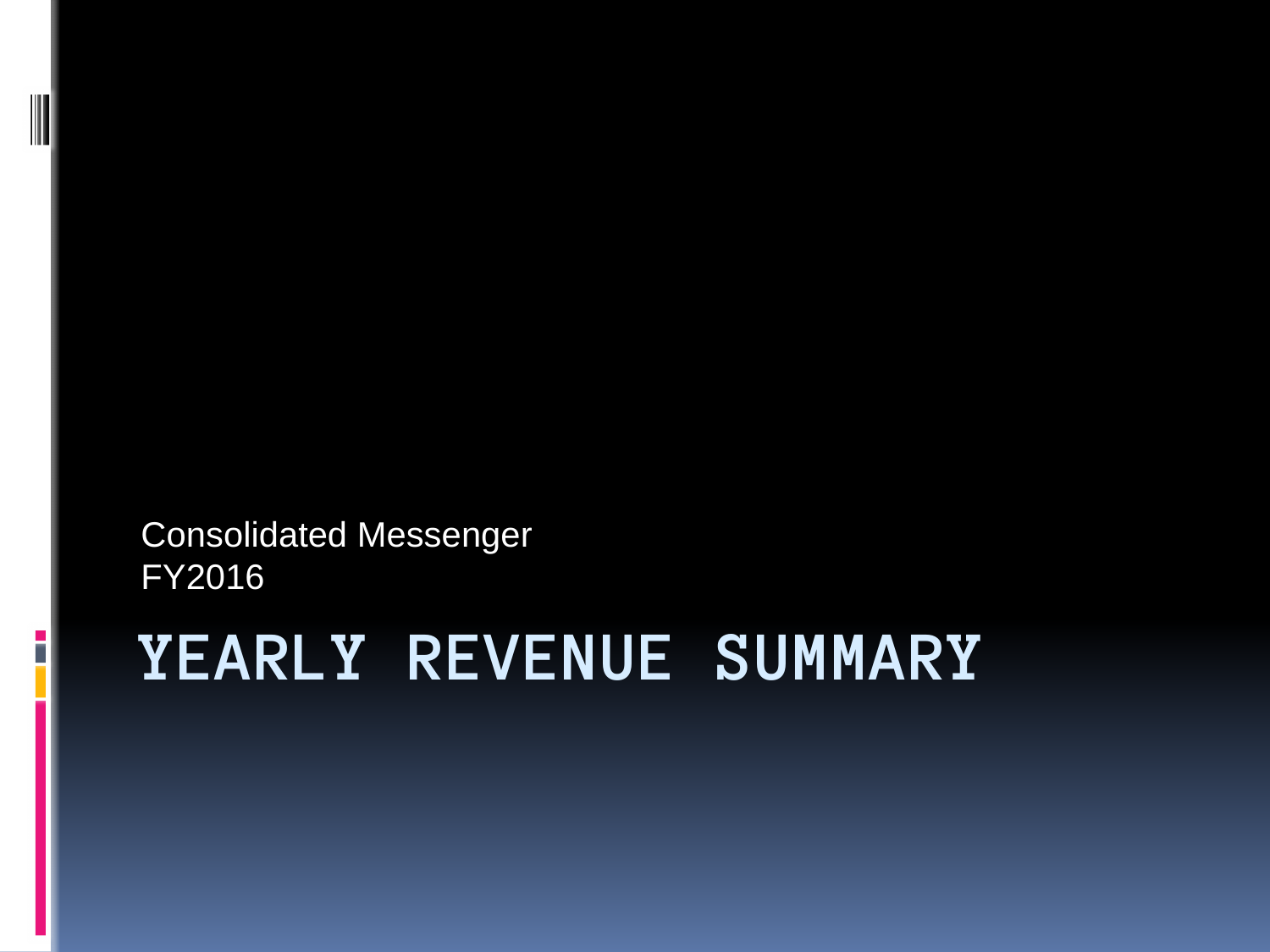

Consolidated Messenger
FY2016
# Yearly Revenue Summary